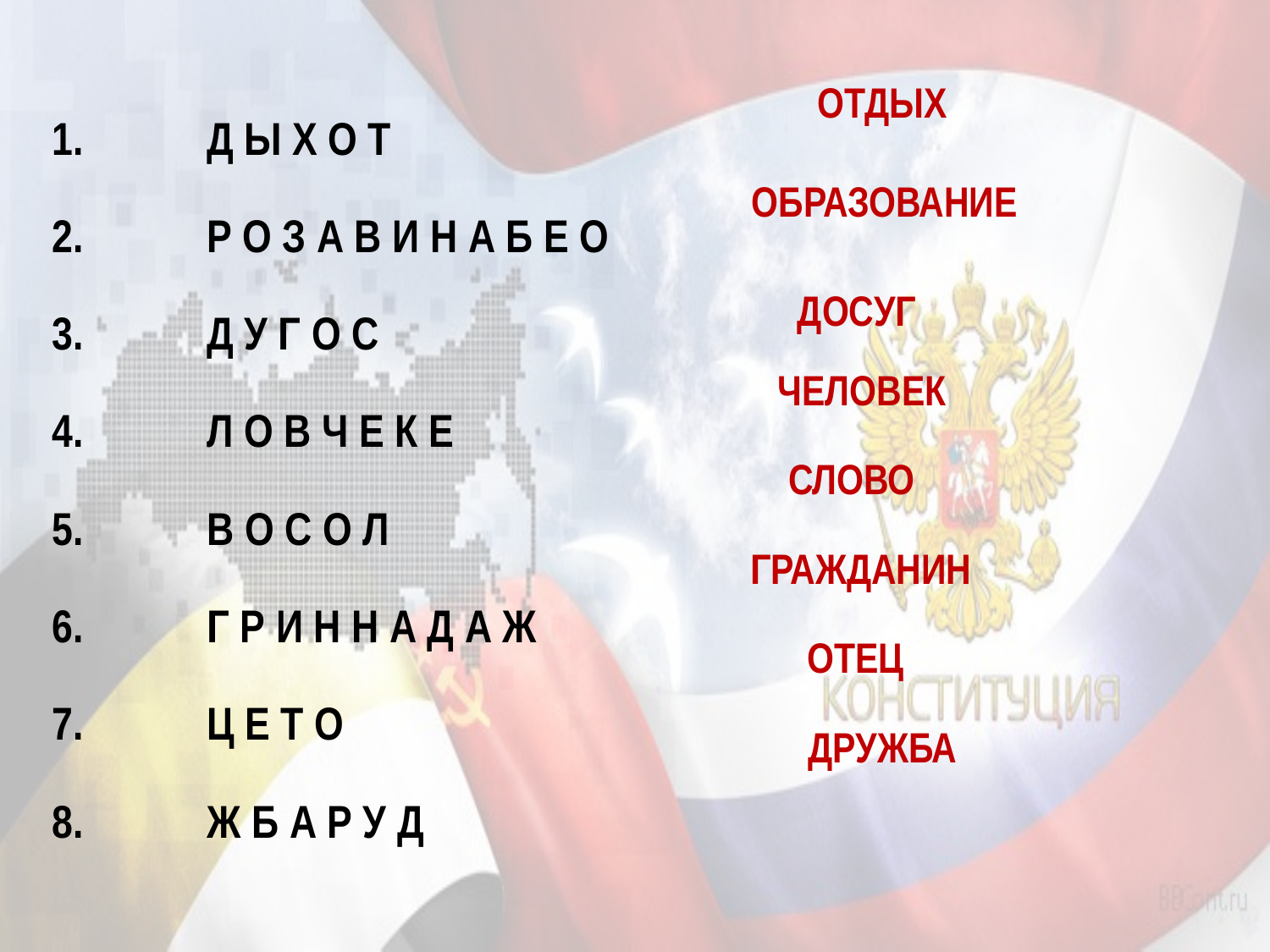

Д Ы Х О Т
Р О З А В И Н А Б Е О
Д У Г О С
Л О В Ч Е К Е
В О С О Л
Г Р И Н Н А Д А Ж
Ц Е Т О
Ж Б А Р У Д

ОТДЫХ
ОБРАЗОВАНИЕ
ДОСУГ
ЧЕЛОВЕК
СЛОВО
ГРАЖДАНИН
ОТЕЦ
ДРУЖБА